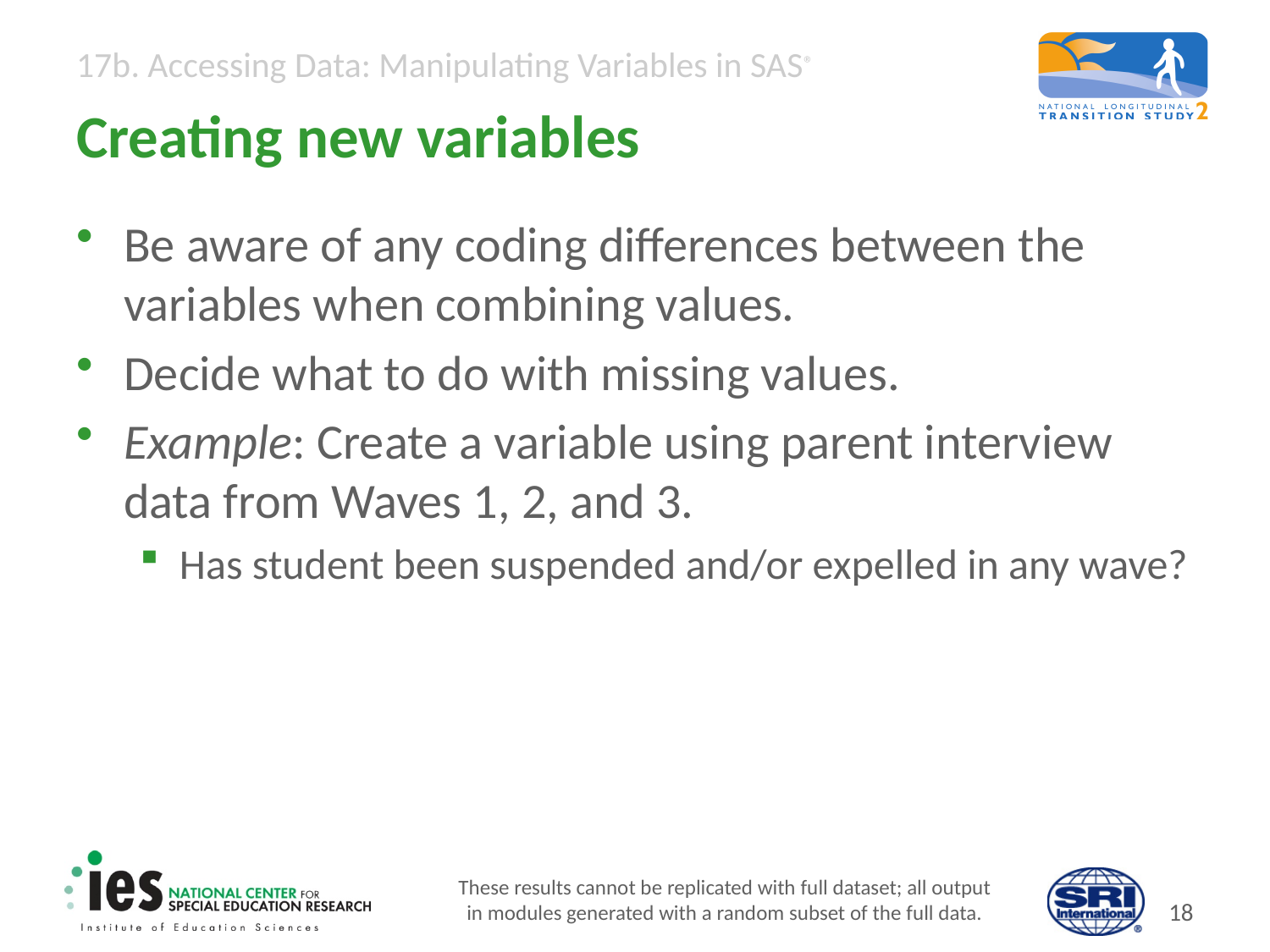

# Creating new variables
Be aware of any coding differences between the variables when combining values.
Decide what to do with missing values.
Example: Create a variable using parent interview data from Waves 1, 2, and 3.
Has student been suspended and/or expelled in any wave?
These results cannot be replicated with full dataset; all output
in modules generated with a random subset of the full data.
18